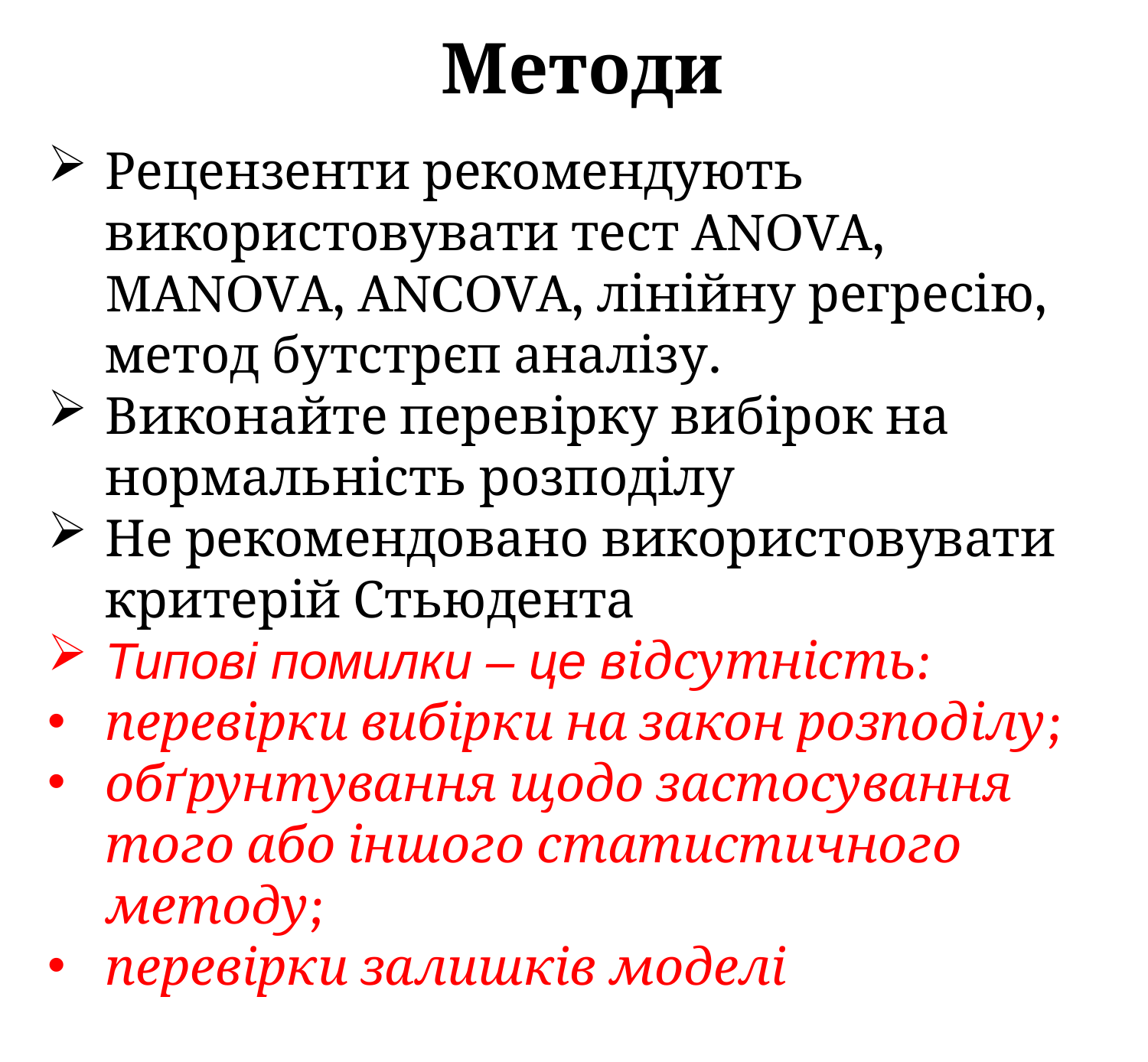

# Методи
Рецензенти рекомендують використовувати тест ANOVA, MANOVA, ANCOVA, лінійну регресію, метод бутстрєп аналізу.
Виконайте перевірку вибірок на нормальність розподілу
Не рекомендовано використовувати критерій Стьюдента
Типові помилки – це відсутність:
перевірки вибірки на закон розподілу;
обґрунтування щодо застосування того або іншого статистичного методу;
перевірки залишків моделі